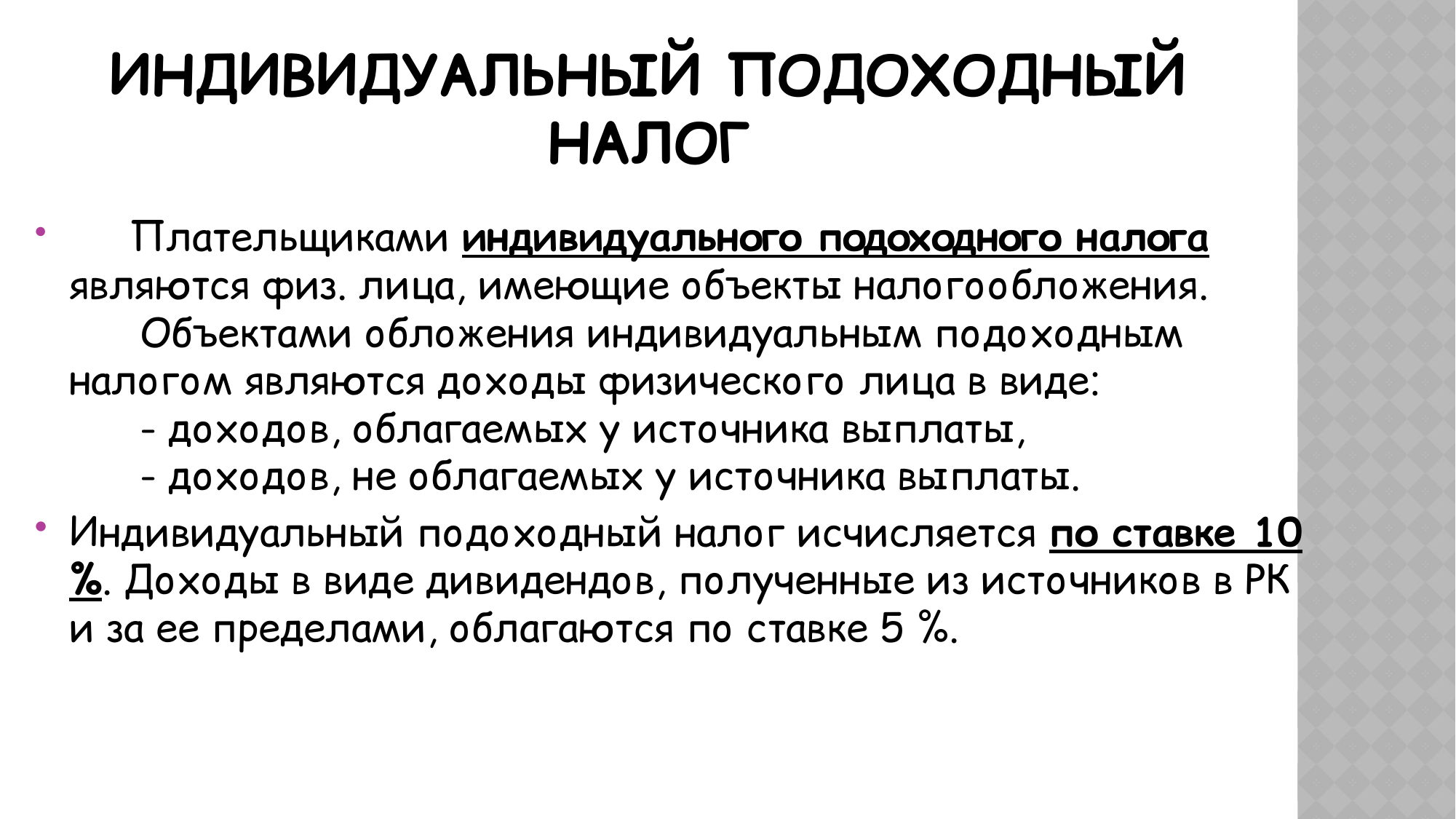

# Индивидуальный подоходный налог
      Плательщиками индивидуального подоходного налога являются физ. лица, имеющие объекты налогообложения.
      Объектами обложения индивидуальным подоходным налогом являются доходы физического лица в виде:
      - доходов, облагаемых у источника выплаты,
      - доходов, не облагаемых у источника выплаты.
Индивидуальный подоходный налог исчисляется по ставке 10 %. Доходы в виде дивидендов, полученные из источников в РК и за ее пределами, облагаются по ставке 5 %.